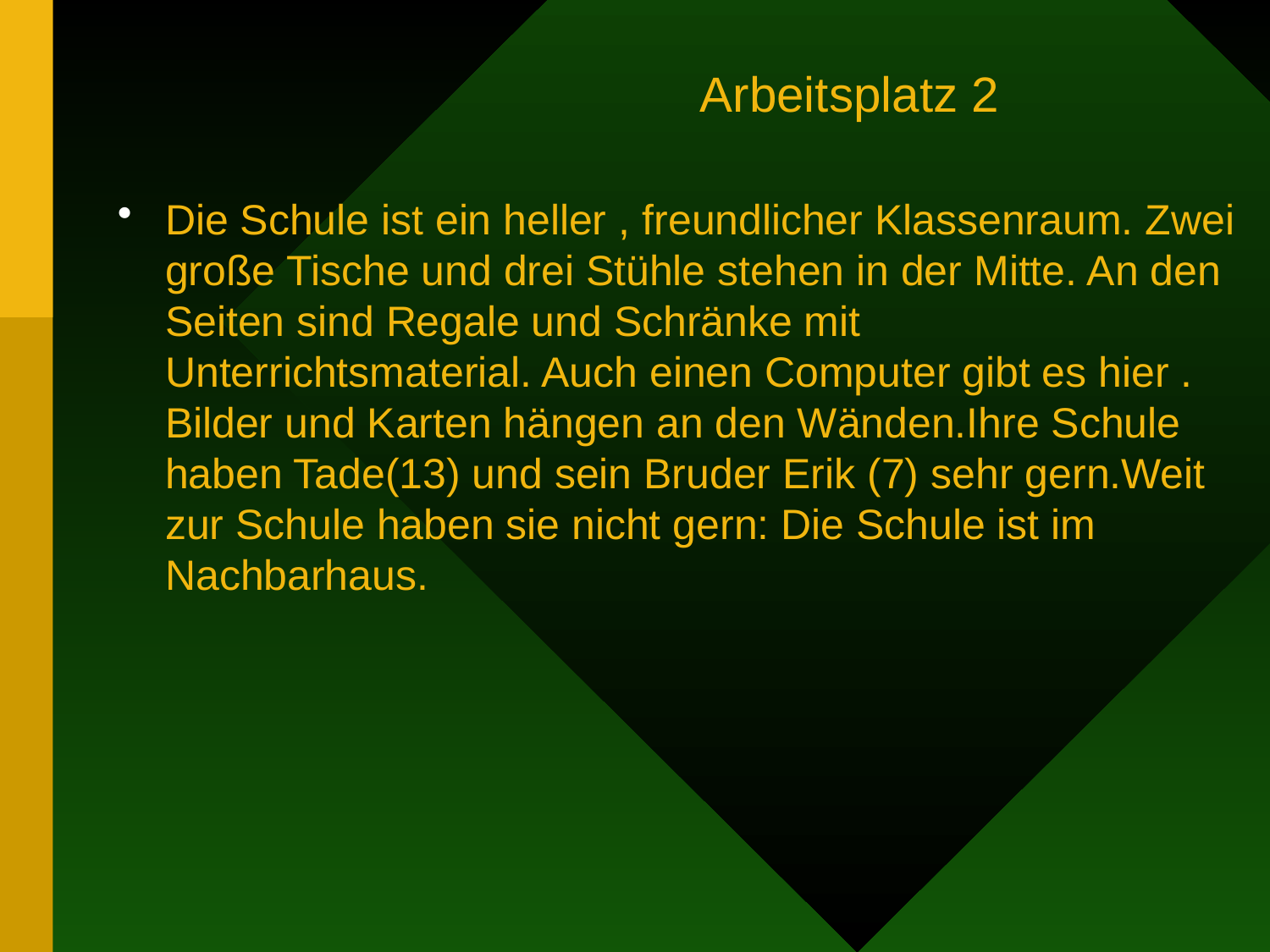

# Arbeitsplatz 2
Die Schule ist ein heller , freundlicher Klassenraum. Zwei große Tische und drei Stühle stehen in der Mitte. An den Seiten sind Regale und Schränke mit Unterrichtsmaterial. Auch einen Computer gibt es hier . Bilder und Karten hängen an den Wänden.Ihre Schule haben Tade(13) und sein Bruder Erik (7) sehr gern.Weit zur Schule haben sie nicht gern: Die Schule ist im Nachbarhaus.